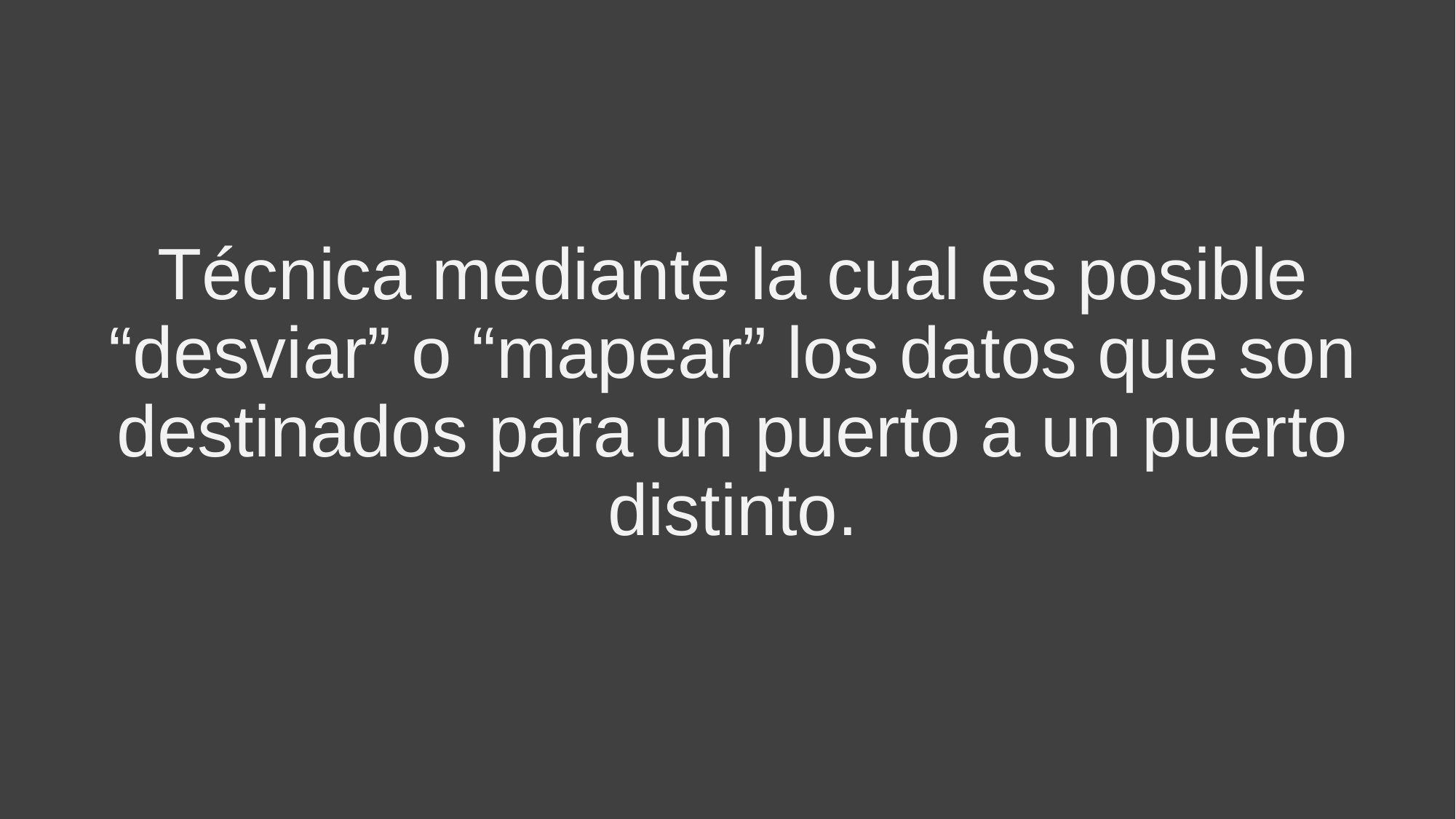

Técnica mediante la cual es posible “desviar” o “mapear” los datos que son destinados para un puerto a un puerto distinto.